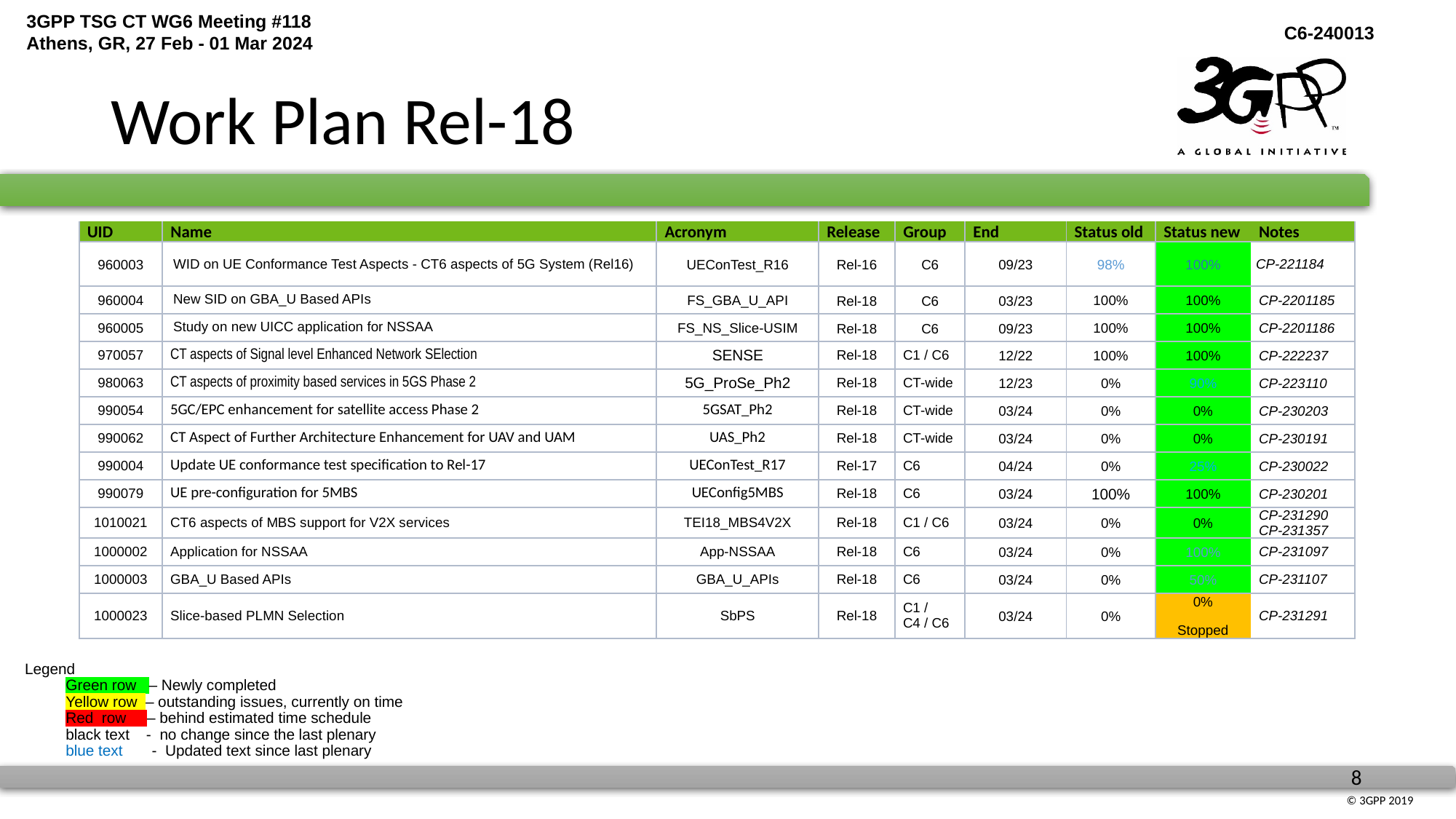

# Work Plan Rel-18
| UID | Name | Acronym | Release | Group | End | Status old | Status new | Notes |
| --- | --- | --- | --- | --- | --- | --- | --- | --- |
| 960003 | WID on UE Conformance Test Aspects - CT6 aspects of 5G System (Rel16) | UEConTest\_R16 | Rel-16 | C6 | 09/23 | 98% | 100% | CP-221184 |
| 960004 | New SID on GBA\_U Based APIs | FS\_GBA\_U\_API | Rel-18 | C6 | 03/23 | 100% | 100% | CP-2201185 |
| 960005 | Study on new UICC application for NSSAA | FS\_NS\_Slice-USIM | Rel-18 | C6 | 09/23 | 100% | 100% | CP-2201186 |
| 970057 | CT aspects of Signal level Enhanced Network SElection | SENSE | Rel-18 | C1 / C6 | 12/22 | 100% | 100% | CP-222237 |
| 980063 | CT aspects of proximity based services in 5GS Phase 2 | 5G\_ProSe\_Ph2 | Rel-18 | CT-wide | 12/23 | 0% | 90% | CP-223110 |
| 990054 | 5GC/EPC enhancement for satellite access Phase 2 | 5GSAT\_Ph2 | Rel-18 | CT-wide | 03/24 | 0% | 0% | CP-230203 |
| 990062 | CT Aspect of Further Architecture Enhancement for UAV and UAM | UAS\_Ph2 | Rel-18 | CT-wide | 03/24 | 0% | 0% | CP-230191 |
| 990004 | Update UE conformance test specification to Rel-17 | UEConTest\_R17 | Rel-17 | C6 | 04/24 | 0% | 25% | CP-230022 |
| 990079 | UE pre-configuration for 5MBS | UEConfig5MBS | Rel-18 | C6 | 03/24 | 100% | 100% | CP-230201 |
| 1010021 | CT6 aspects of MBS support for V2X services | TEI18\_MBS4V2X | Rel-18 | C1 / C6 | 03/24 | 0% | 0% | CP-231290 CP-231357 |
| 1000002 | Application for NSSAA | App-NSSAA | Rel-18 | C6 | 03/24 | 0% | 100% | CP-231097 |
| 1000003 | GBA\_U Based APIs | GBA\_U\_APIs | Rel-18 | C6 | 03/24 | 0% | 50% | CP-231107 |
| 1000023 | Slice-based PLMN Selection | SbPS | Rel-18 | C1 / C4 / C6 | 03/24 | 0% | 0% Stopped | CP-231291 |
Legend
Green row   – Newly completed
	Yellow row  – outstanding issues, currently on time
Red  row     – behind estimated time schedule
	black text    -  no change since the last plenary
	blue text       -  Updated text since last plenary